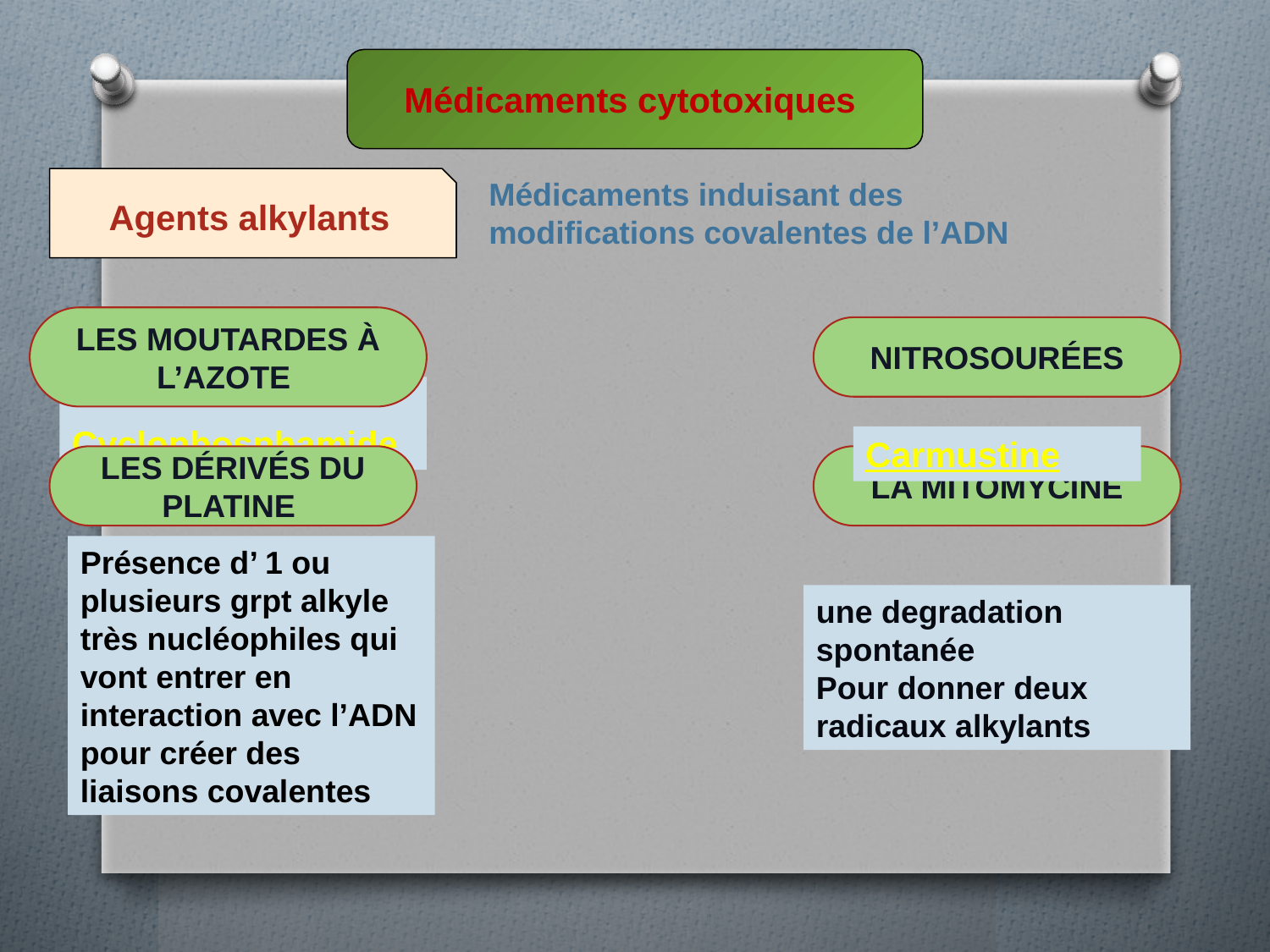

Médicaments cytotoxiques
Agents alkylants
Médicaments induisant des modifications covalentes de l’ADN
LES MOUTARDES À L’AZOTE
NITROSOURÉES

Cyclophosphamide
Carmustine
LES DÉRIVÉS DU PLATINE
LA MITOMYCINE
Présence d’ 1 ou plusieurs grpt alkyle très nucléophiles qui vont entrer en interaction avec l’ADN pour créer des liaisons covalentes
une degradation spontanée
Pour donner deux radicaux alkylants